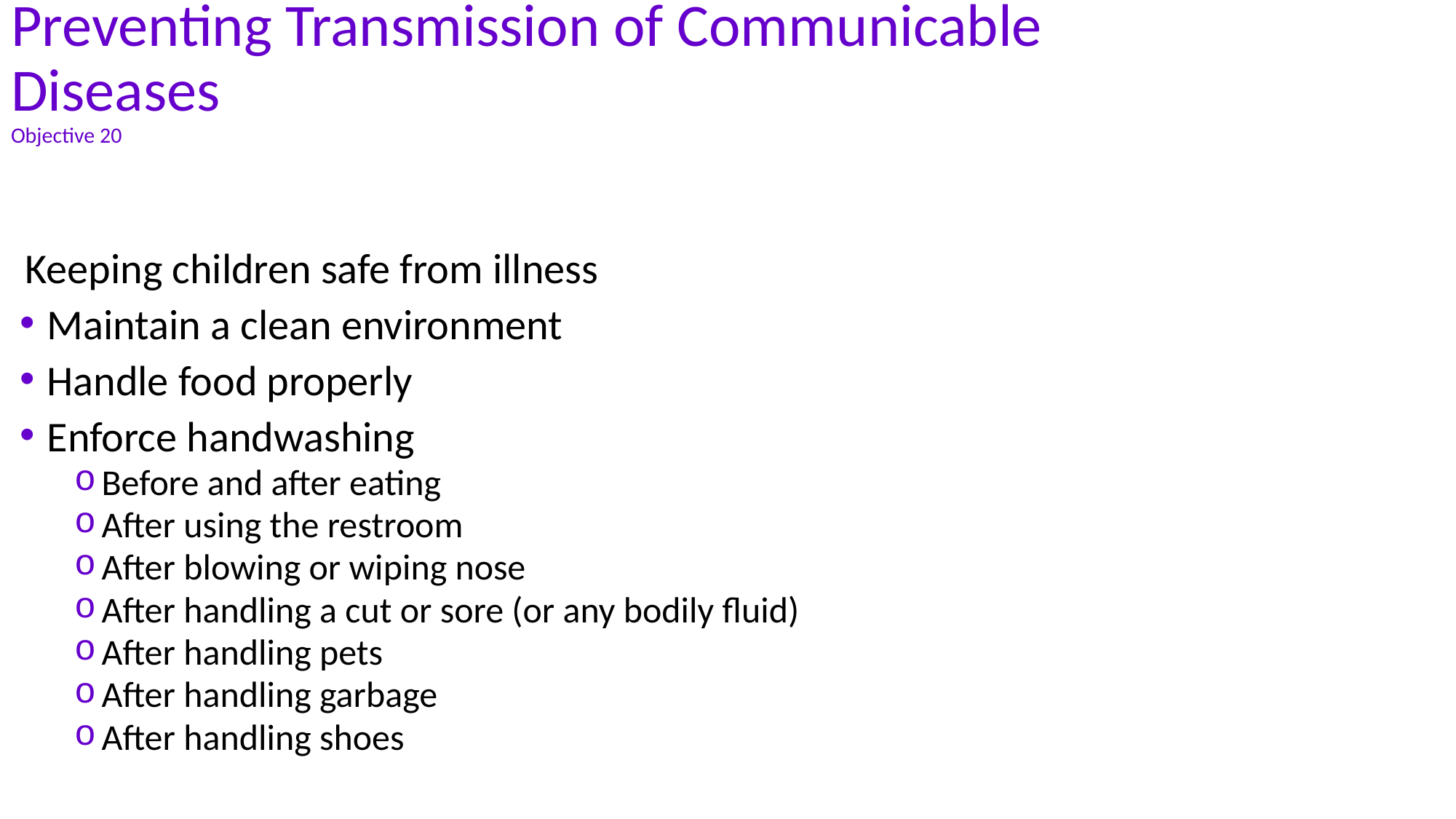

# Preventing Transmission of Communicable Diseases Objective 20
Keeping children safe from illness
Maintain a clean environment
Handle food properly
Enforce handwashing
Before and after eating
After using the restroom
After blowing or wiping nose
After handling a cut or sore (or any bodily fluid)
After handling pets
After handling garbage
After handling shoes